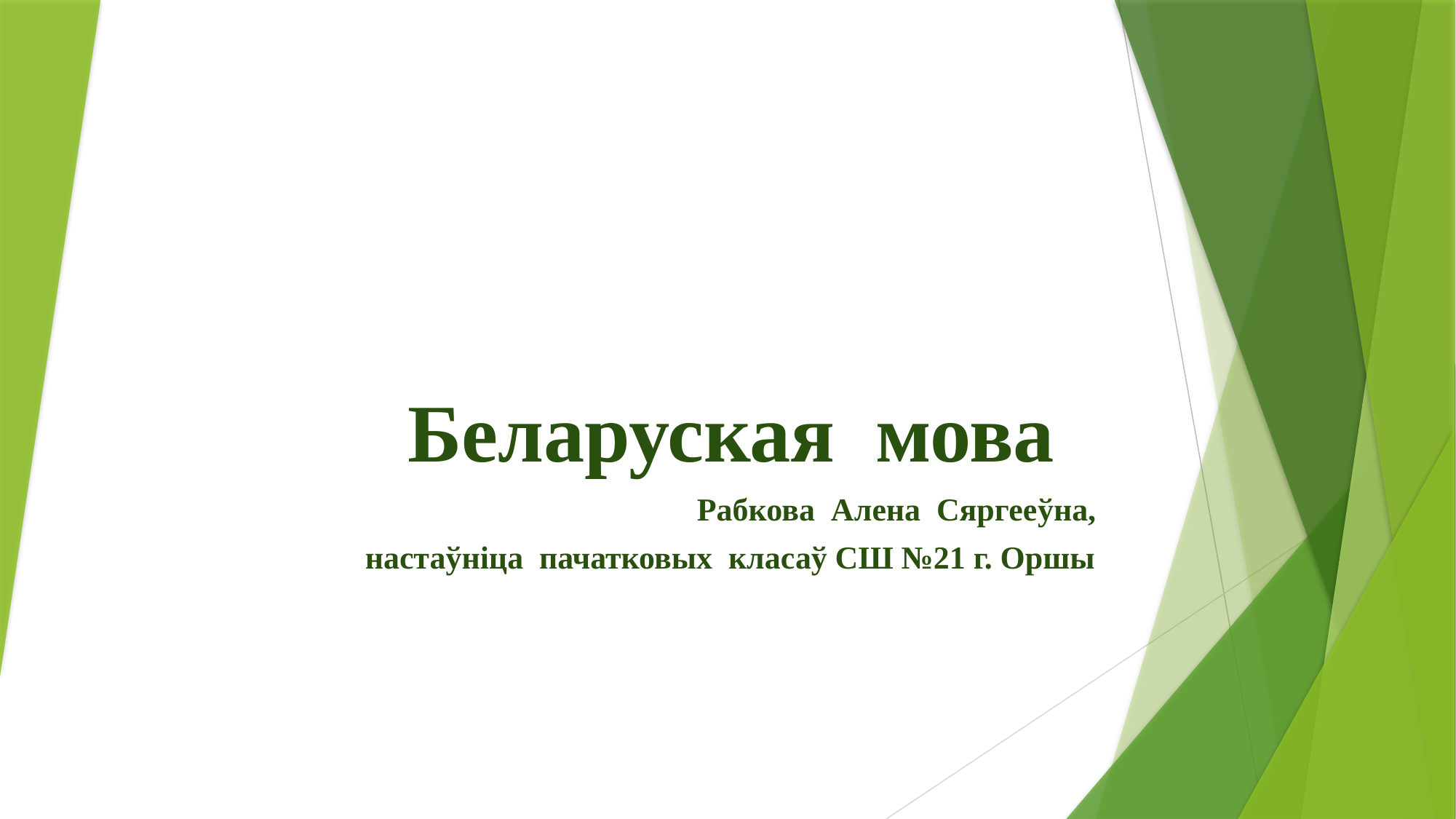

# Беларуская  мова
   Рабкова  Алена  Сяргееўна,
настаўніца  пачатковых  класаў СШ №21 г. Оршы